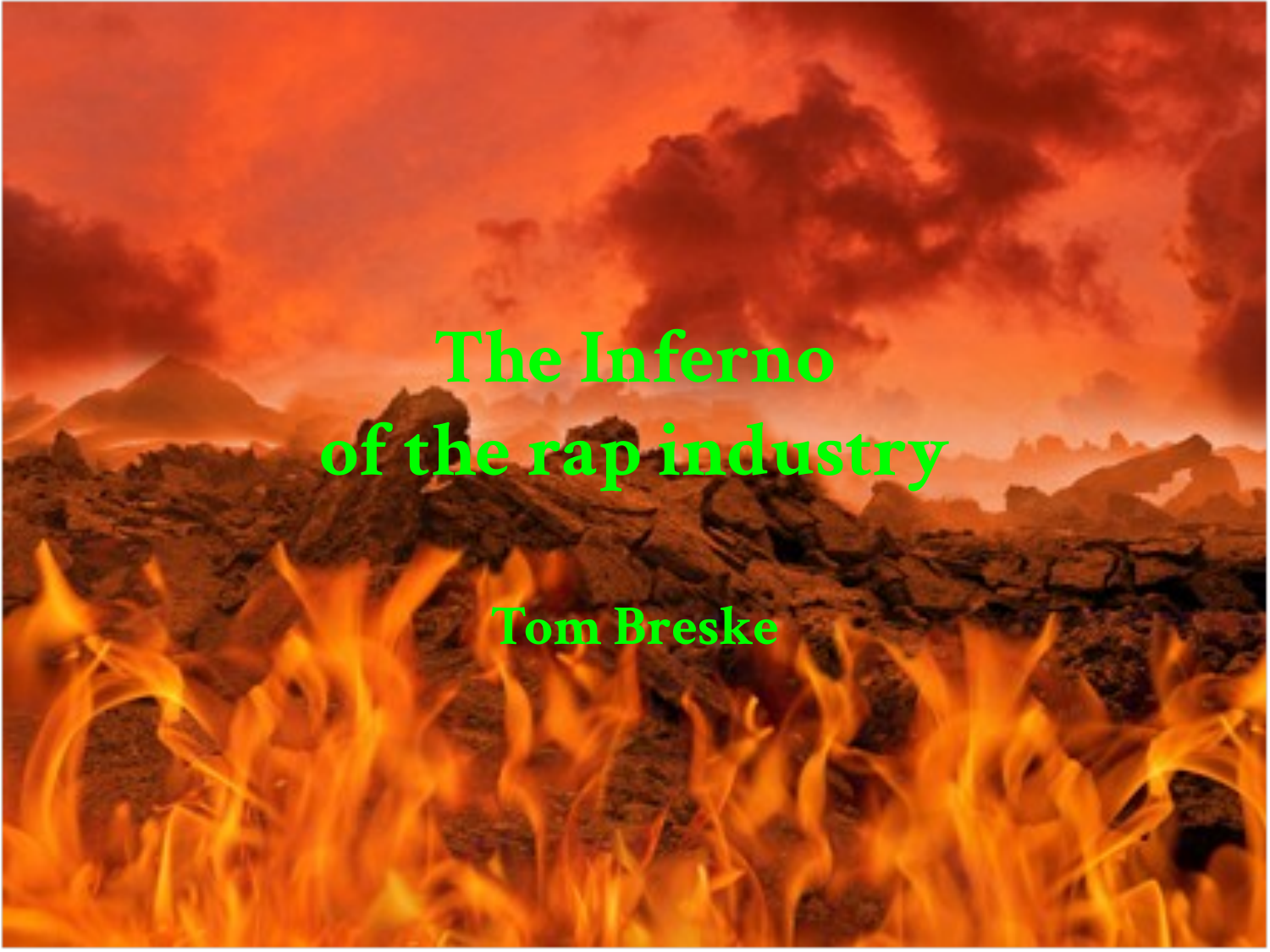

# The Inferno of the rap industry
Tom Breske